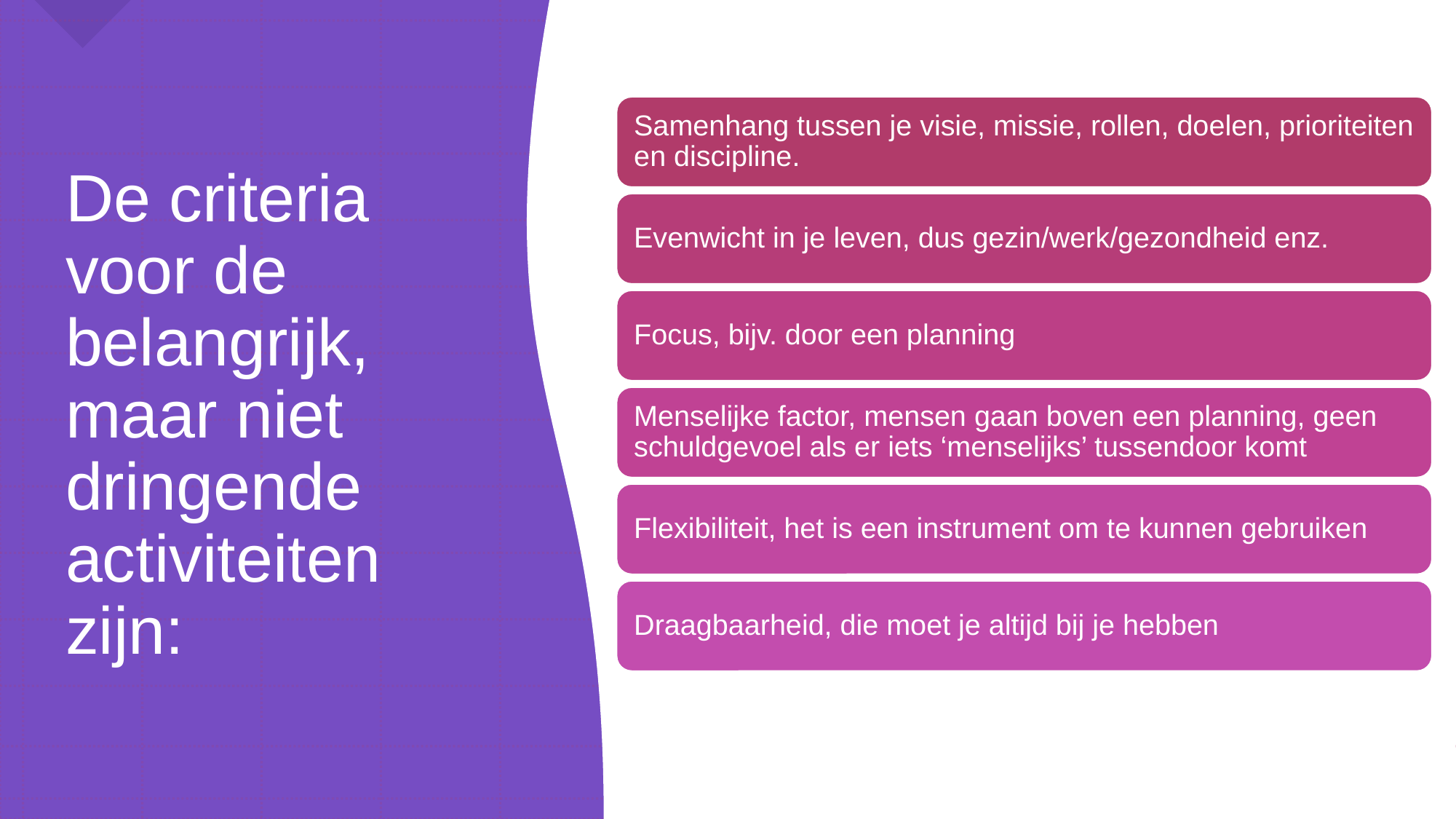

Samenhang tussen je visie, missie, rollen, doelen, prioriteiten en discipline.
Evenwicht in je leven, dus gezin/werk/gezondheid enz.
Focus, bijv. door een planning
Menselijke factor, mensen gaan boven een planning, geen schuldgevoel als er iets ‘menselijks’ tussendoor komt
Flexibiliteit, het is een instrument om te kunnen gebruiken
Draagbaarheid, die moet je altijd bij je hebben
# De criteria voor de belangrijk, maar niet  dringende activiteiten zijn: